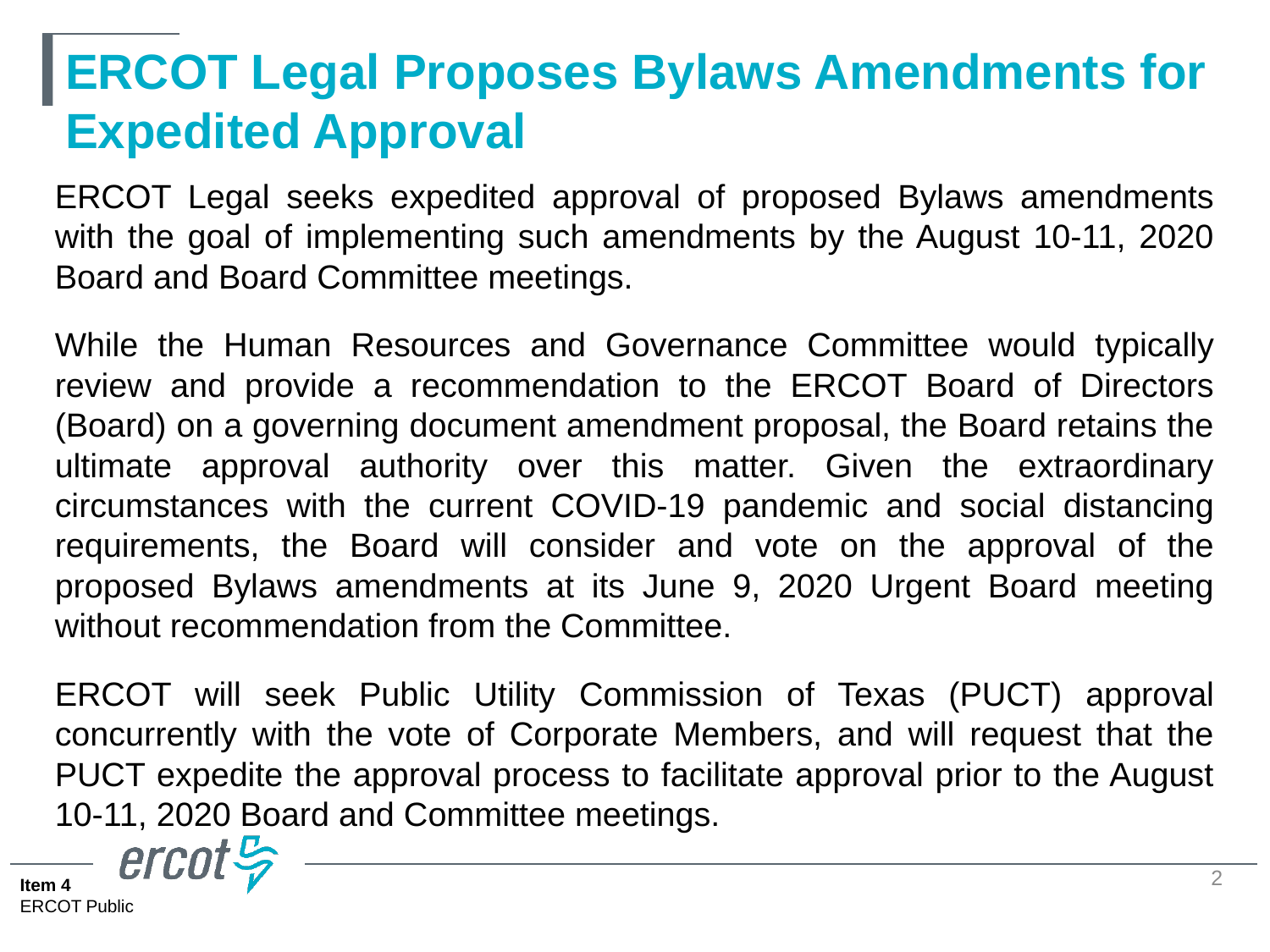

# ERCOT Legal Proposes Bylaws Amendments for Expedited Approval
ERCOT Legal seeks expedited approval of proposed Bylaws amendments with the goal of implementing such amendments by the August 10-11, 2020 Board and Board Committee meetings.
While the Human Resources and Governance Committee would typically review and provide a recommendation to the ERCOT Board of Directors (Board) on a governing document amendment proposal, the Board retains the ultimate approval authority over this matter. Given the extraordinary circumstances with the current COVID-19 pandemic and social distancing requirements, the Board will consider and vote on the approval of the proposed Bylaws amendments at its June 9, 2020 Urgent Board meeting without recommendation from the Committee.
ERCOT will seek Public Utility Commission of Texas (PUCT) approval concurrently with the vote of Corporate Members, and will request that the PUCT expedite the approval process to facilitate approval prior to the August 10-11, 2020 Board and Committee meetings.
2